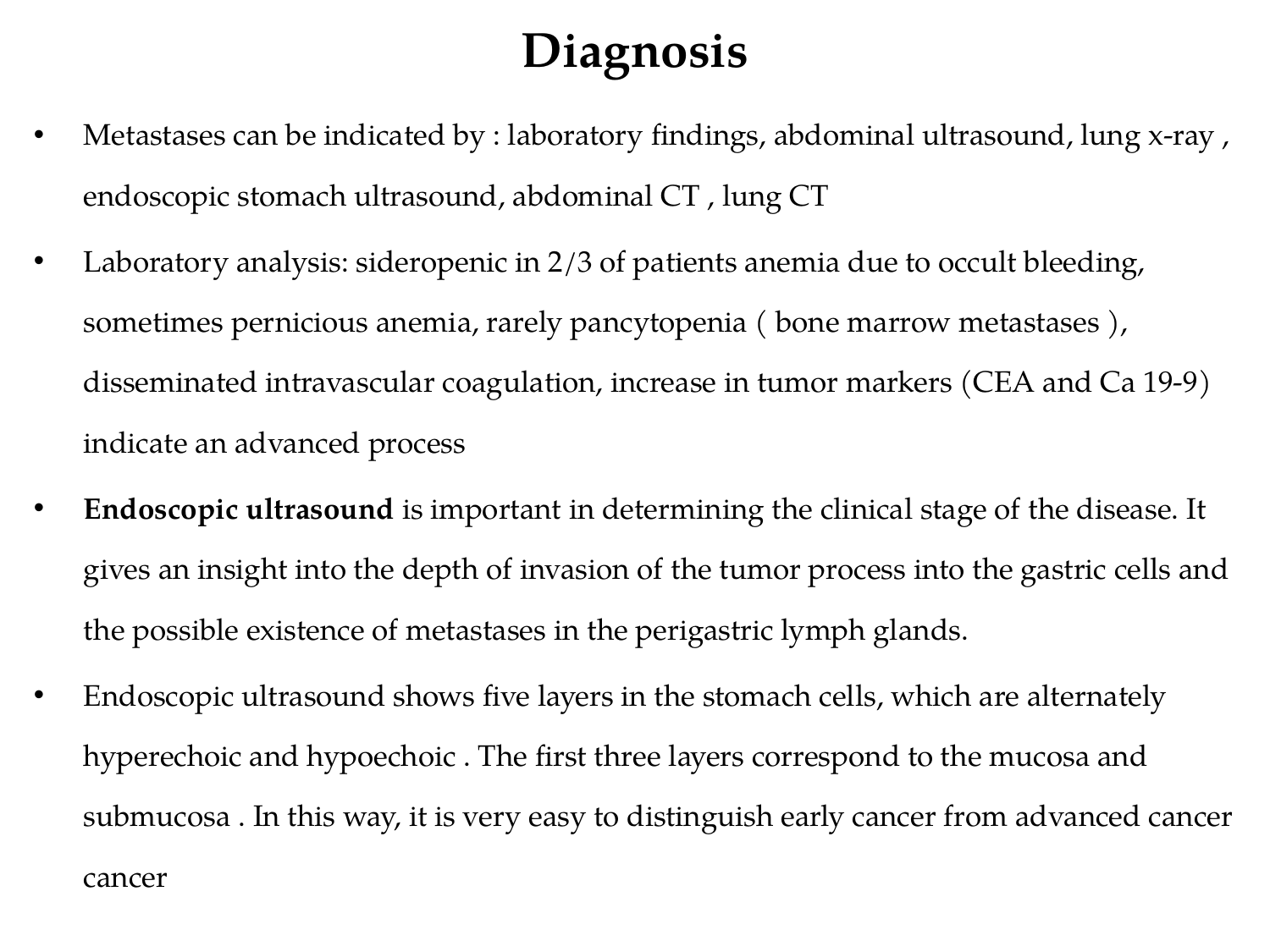

# Diagnosis
Metastases can be indicated by : laboratory findings, abdominal ultrasound, lung x-ray , endoscopic stomach ultrasound, abdominal CT , lung CT
Laboratory analysis: sideropenic in 2/3 of patients anemia due to occult bleeding, sometimes pernicious anemia, rarely pancytopenia ( bone marrow metastases ), disseminated intravascular coagulation, increase in tumor markers (CEA and Ca 19-9) indicate an advanced process
Endoscopic ultrasound is important in determining the clinical stage of the disease. It gives an insight into the depth of invasion of the tumor process into the gastric cells and the possible existence of metastases in the perigastric lymph glands.
Endoscopic ultrasound shows five layers in the stomach cells, which are alternately hyperechoic and hypoechoic . The first three layers correspond to the mucosa and submucosa . In this way, it is very easy to distinguish early cancer from advanced cancer cancer